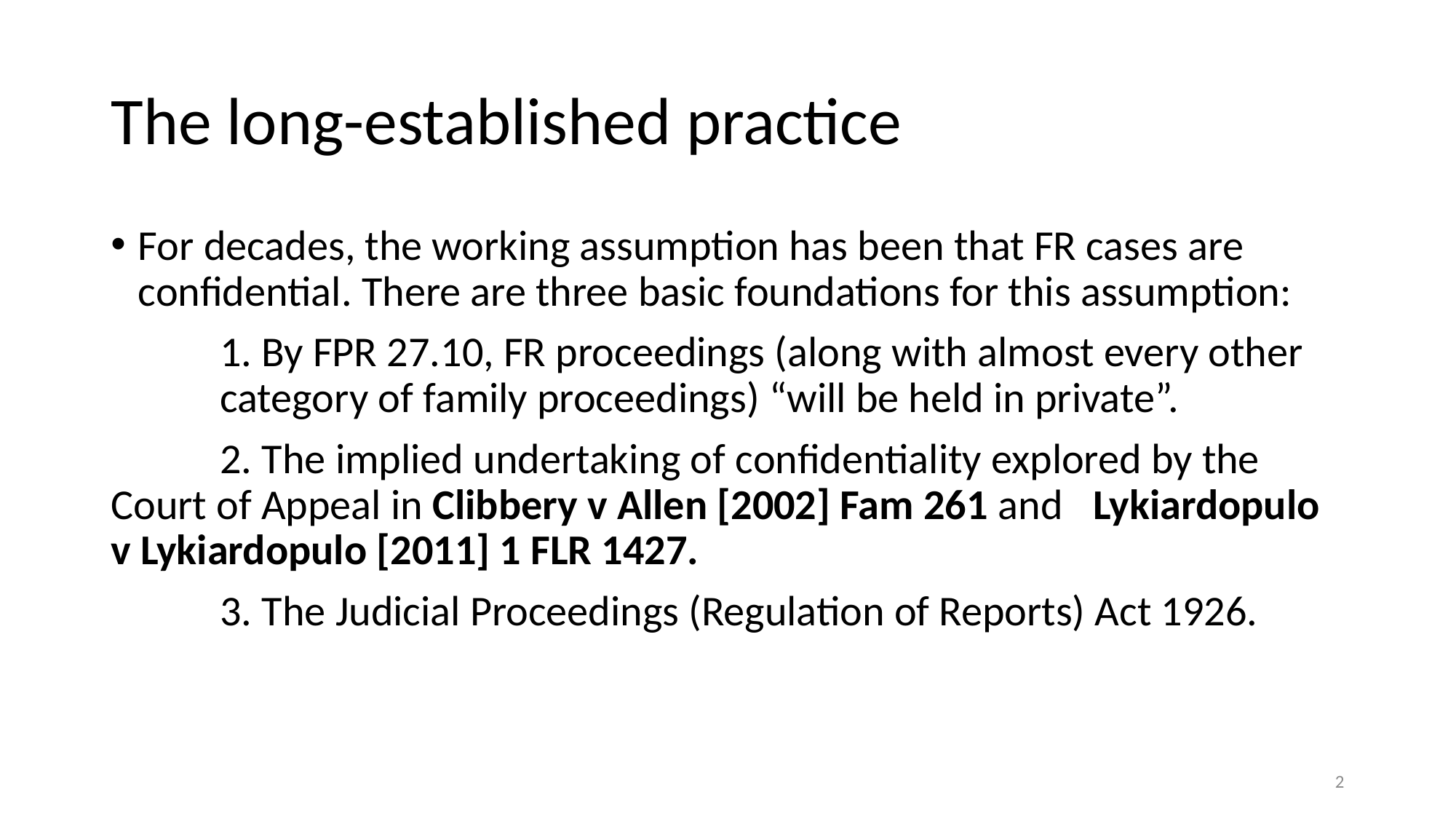

# The long-established practice
For decades, the working assumption has been that FR cases are confidential. There are three basic foundations for this assumption:
	1. By FPR 27.10, FR proceedings (along with almost every other 	category of family proceedings) “will be held in private”.
	2. The implied undertaking of confidentiality explored by the 	Court of Appeal in Clibbery v Allen [2002] Fam 261 and 	Lykiardopulo v Lykiardopulo [2011] 1 FLR 1427.
	3. The Judicial Proceedings (Regulation of Reports) Act 1926.

2